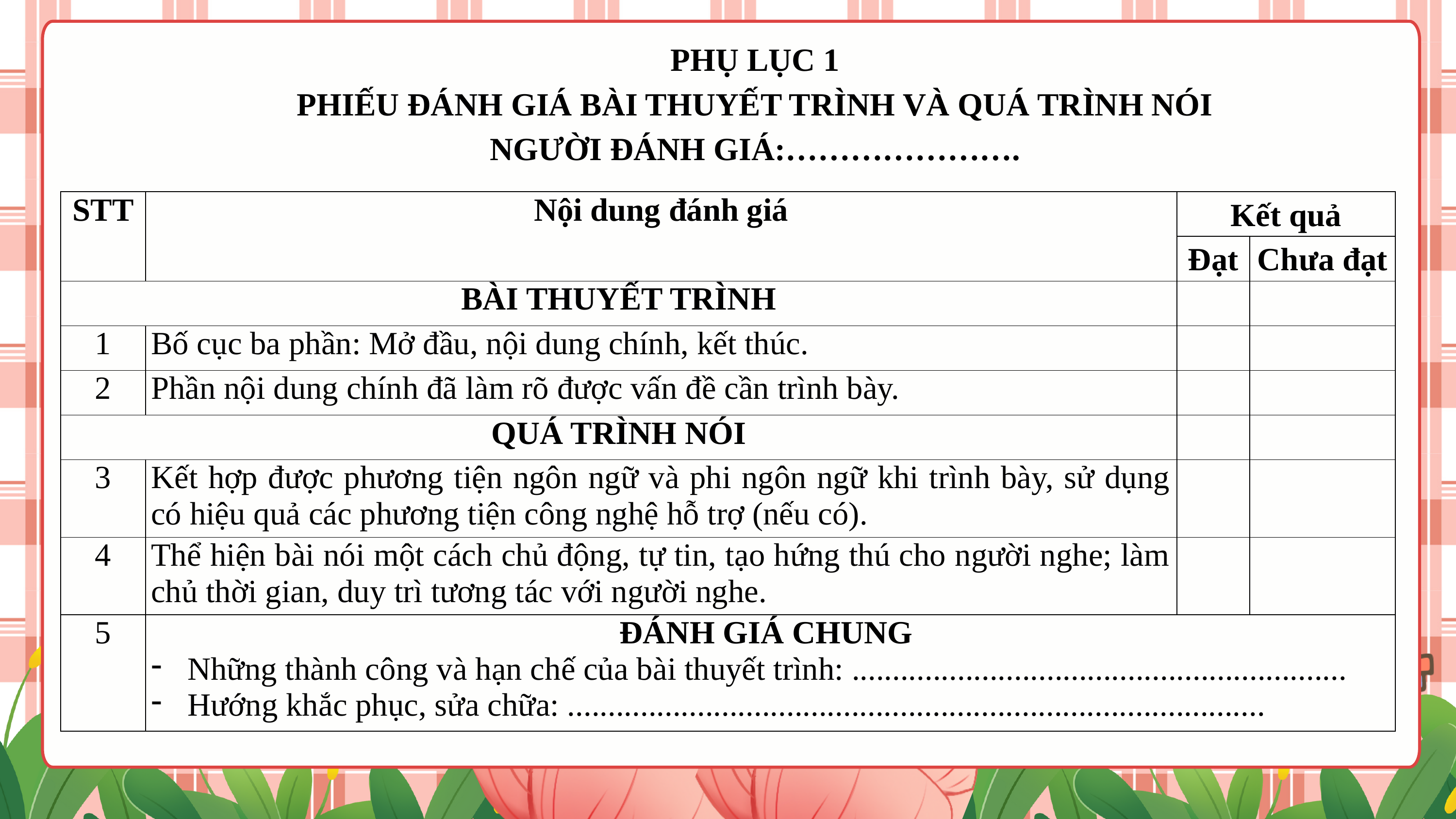

PHỤ LỤC 1
PHIẾU ĐÁNH GIÁ BÀI THUYẾT TRÌNH VÀ QUÁ TRÌNH NÓI
NGƯỜI ĐÁNH GIÁ:………………….
| STT | Nội dung đánh giá | Kết quả |  |
| --- | --- | --- | --- |
|  |  | Đạt | Chưa đạt |
| BÀI THUYẾT TRÌNH |  |  |  |
| 1 | Bố cục ba phần: Mở đầu, nội dung chính, kết thúc. |  |  |
| 2 | Phần nội dung chính đã làm rõ được vấn đề cần trình bày. |  |  |
| QUÁ TRÌNH NÓI |  |  |  |
| 3 | Kết hợp được phương tiện ngôn ngữ và phi ngôn ngữ khi trình bày, sử dụng có hiệu quả các phương tiện công nghệ hỗ trợ (nếu có). |  |  |
| 4 | Thể hiện bài nói một cách chủ động, tự tin, tạo hứng thú cho người nghe; làm chủ thời gian, duy trì tương tác với người nghe. |  |  |
| 5 | ĐÁNH GIÁ CHUNG Những thành công và hạn chế của bài thuyết trình: ............................................................. Hướng khắc phục, sửa chữa: ...................................................................................... |  |  |